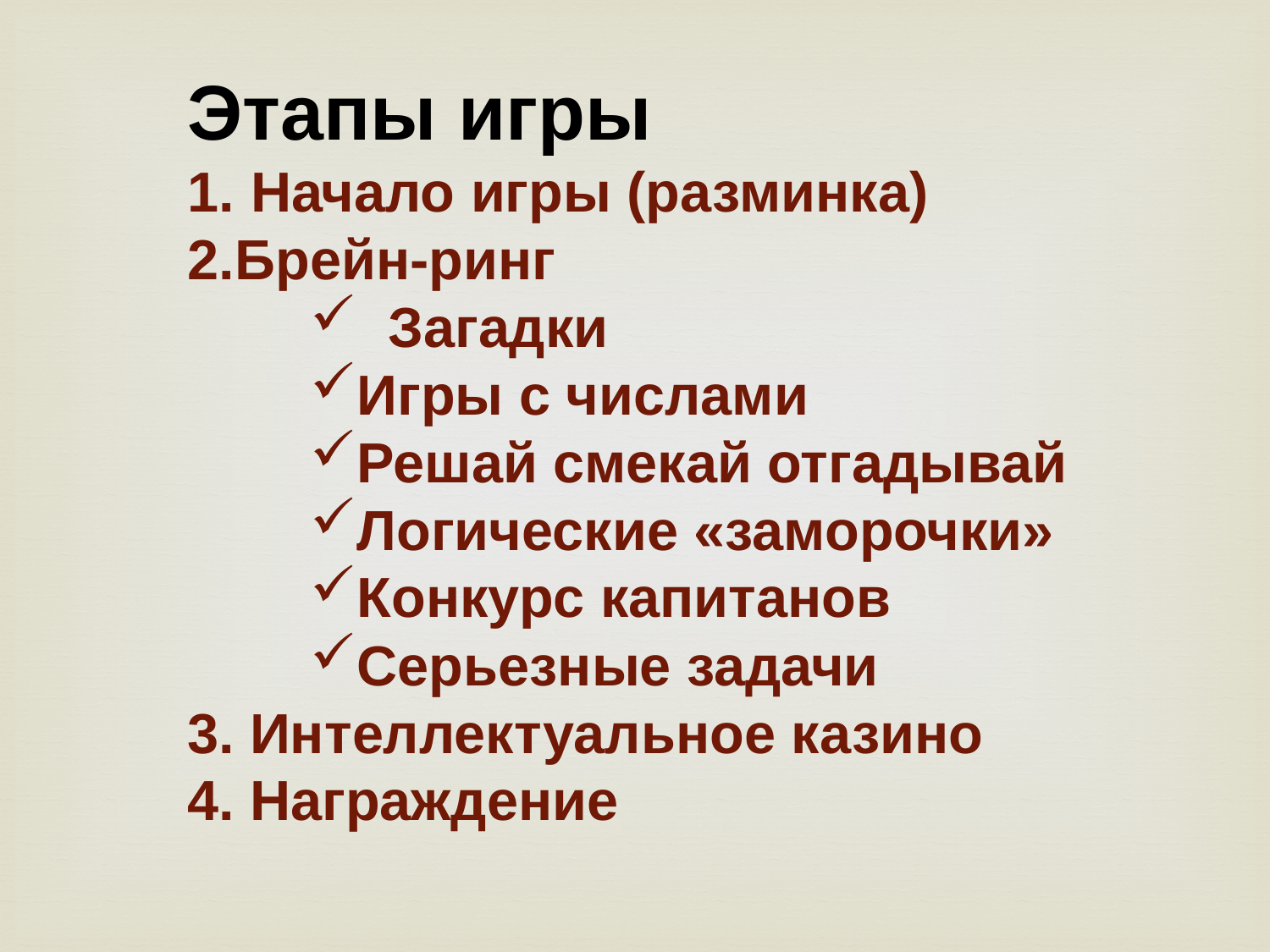

Этапы игры
 Начало игры (разминка)
Брейн-ринг
  Загадки
Игры с числами
Решай смекай отгадывай
Логические «заморочки»
Конкурс капитанов
Серьезные задачи
3. Интеллектуальное казино
4. Награждение